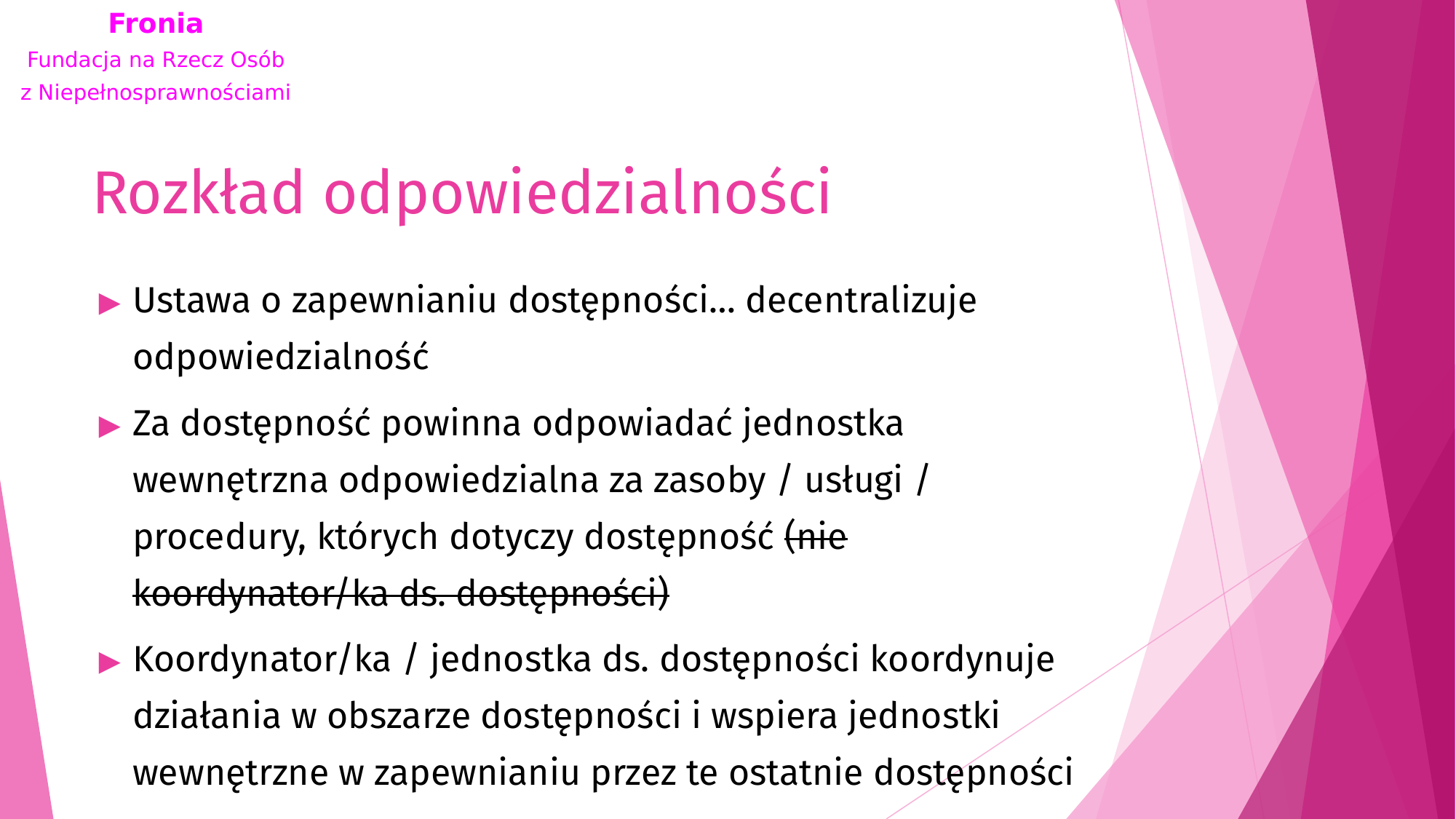

# Rozkład odpowiedzialności
Ustawa o zapewnianiu dostępności… decentralizuje odpowiedzialność
Za dostępność powinna odpowiadać jednostka wewnętrzna odpowiedzialna za zasoby / usługi / procedury, których dotyczy dostępność (nie koordynator/ka ds. dostępności)
Koordynator/ka / jednostka ds. dostępności koordynuje działania w obszarze dostępności i wspiera jednostki wewnętrzne w zapewnianiu przez te ostatnie dostępności